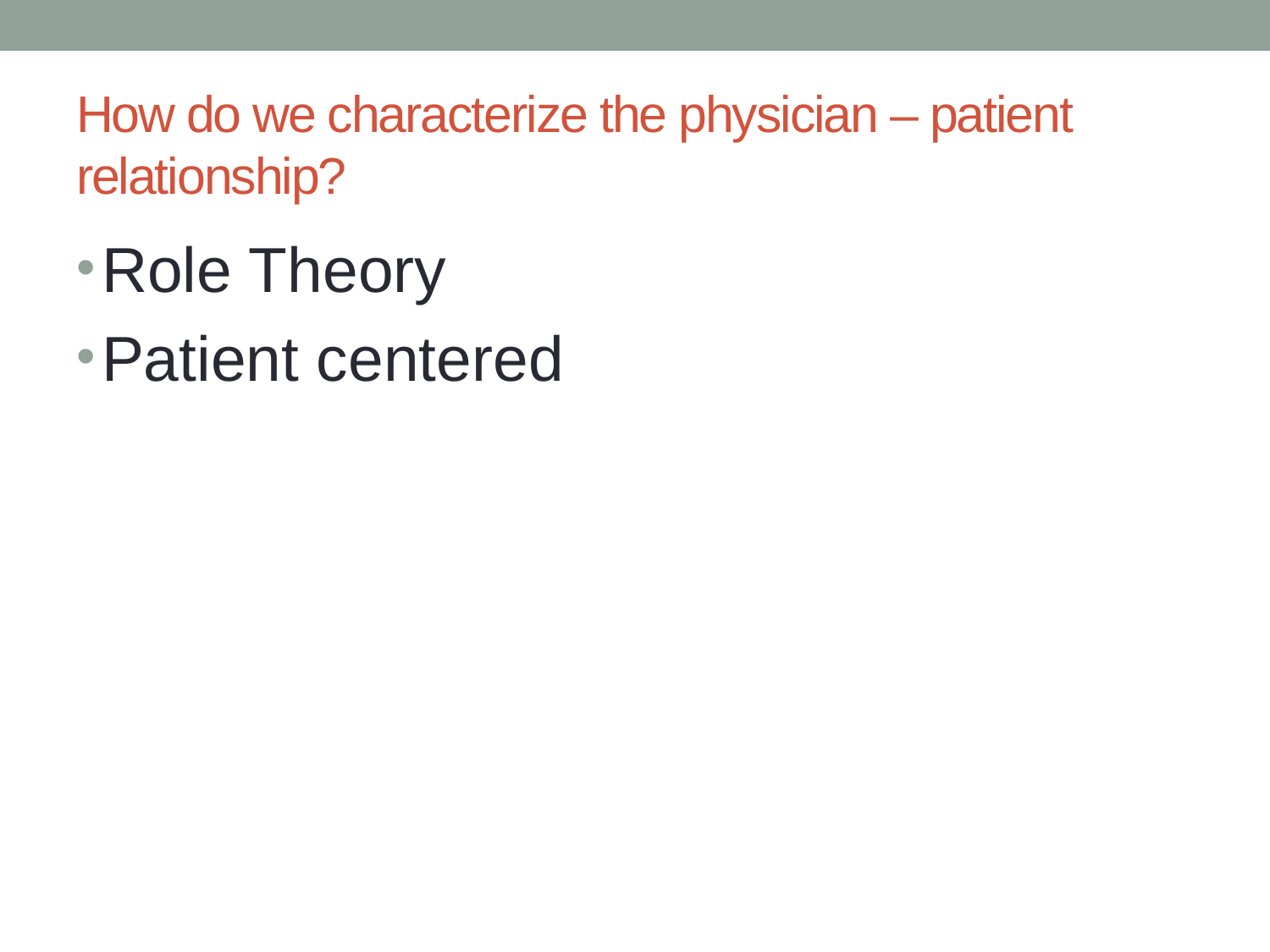

# How do we characterize the physician – patient relationship?
Role Theory
Patient centered